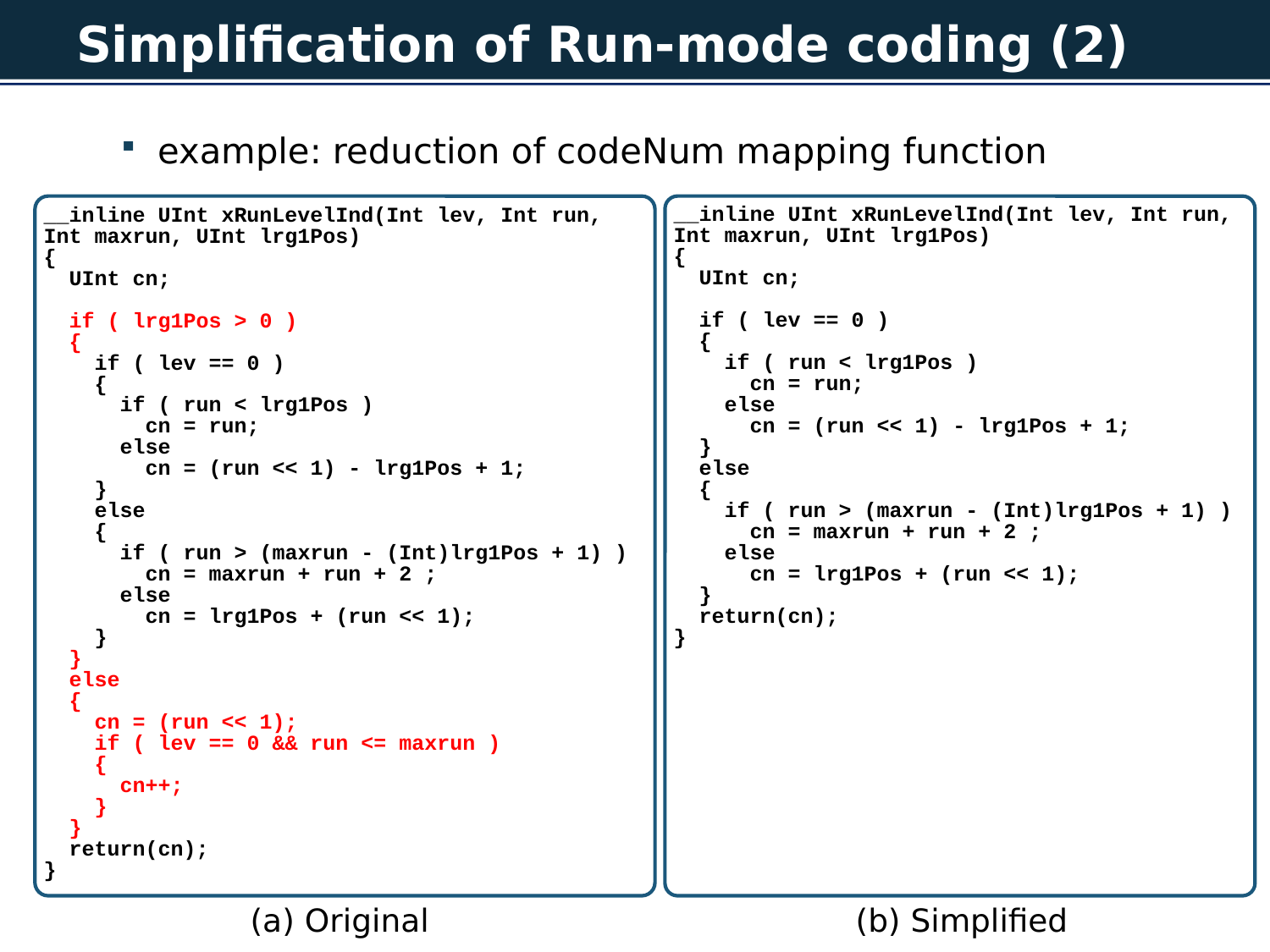

# Simplification of Run-mode coding (2)
example: reduction of codeNum mapping function
__inline UInt xRunLevelInd(Int lev, Int run, Int maxrun, UInt lrg1Pos)
{
  UInt cn;

  if ( lrg1Pos > 0 )
  {
    if ( lev == 0 )
    {
      if ( run < lrg1Pos )
        cn = run;
      else
        cn = (run << 1) - lrg1Pos + 1;
    }
    else
    {
      if ( run > (maxrun - (Int)lrg1Pos + 1) )
        cn = maxrun + run + 2 ;
      else
        cn = lrg1Pos + (run << 1);
    }
  }
  else
  {
    cn = (run << 1);
    if ( lev == 0 && run <= maxrun )
    {
      cn++;
    }
  }
  return(cn);
}

__inline UInt xRunLevelInd(Int lev, Int run, Int maxrun, UInt lrg1Pos)
{
  UInt cn;

  if ( lev == 0 )
  {
    if ( run < lrg1Pos )
      cn = run;
    else
      cn = (run << 1) - lrg1Pos + 1;
  }
  else
  {
    if ( run > (maxrun - (Int)lrg1Pos + 1) )
      cn = maxrun + run + 2 ;
    else
      cn = lrg1Pos + (run << 1);
  }
  return(cn);
}

(a) Original
(b) Simplified